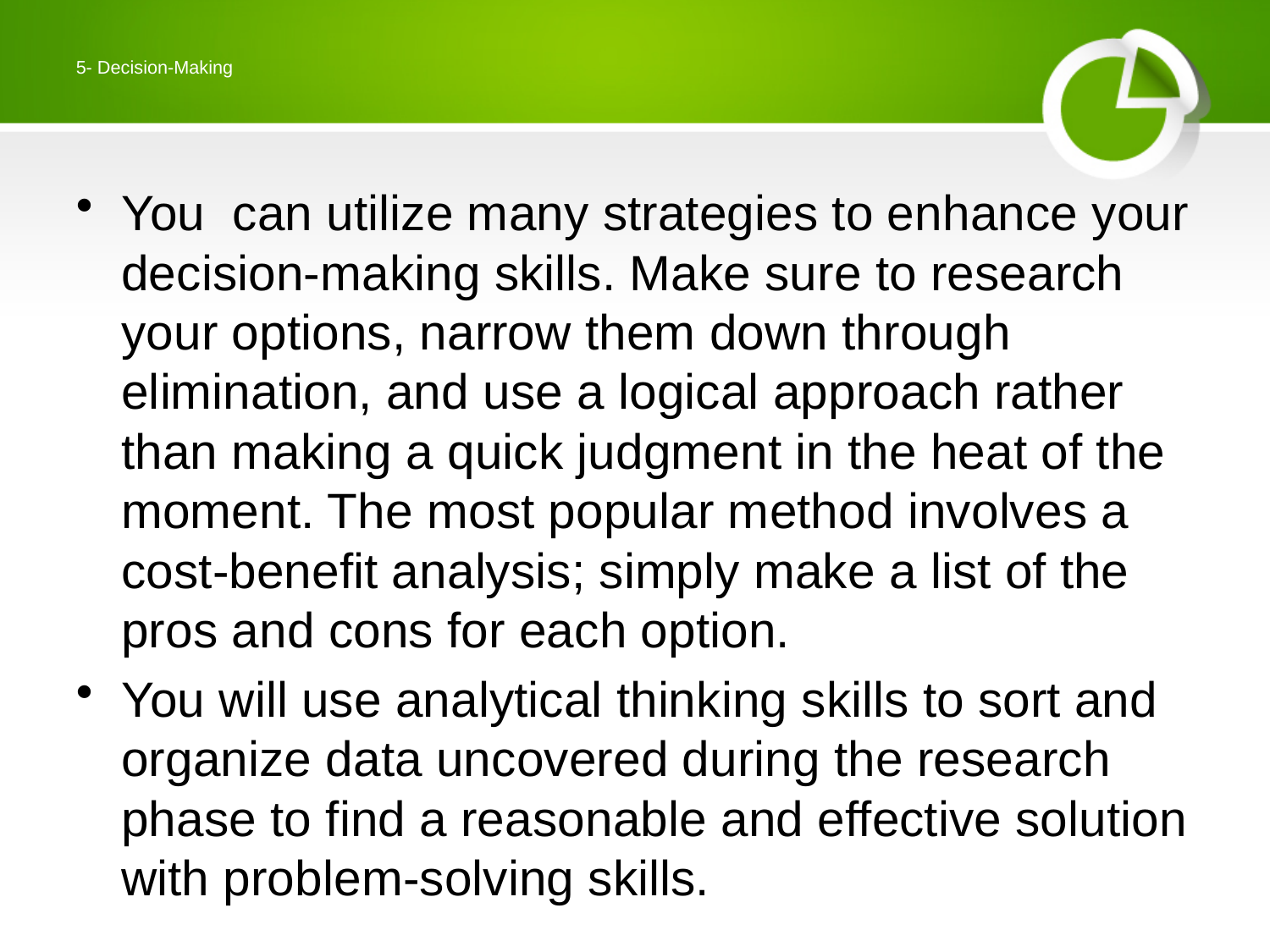

# 5- Decision-Making
You  can utilize many strategies to enhance your decision-making skills. Make sure to research your options, narrow them down through elimination, and use a logical approach rather than making a quick judgment in the heat of the moment. The most popular method involves a cost-benefit analysis; simply make a list of the pros and cons for each option.
You will use analytical thinking skills to sort and organize data uncovered during the research phase to find a reasonable and effective solution with problem-solving skills.